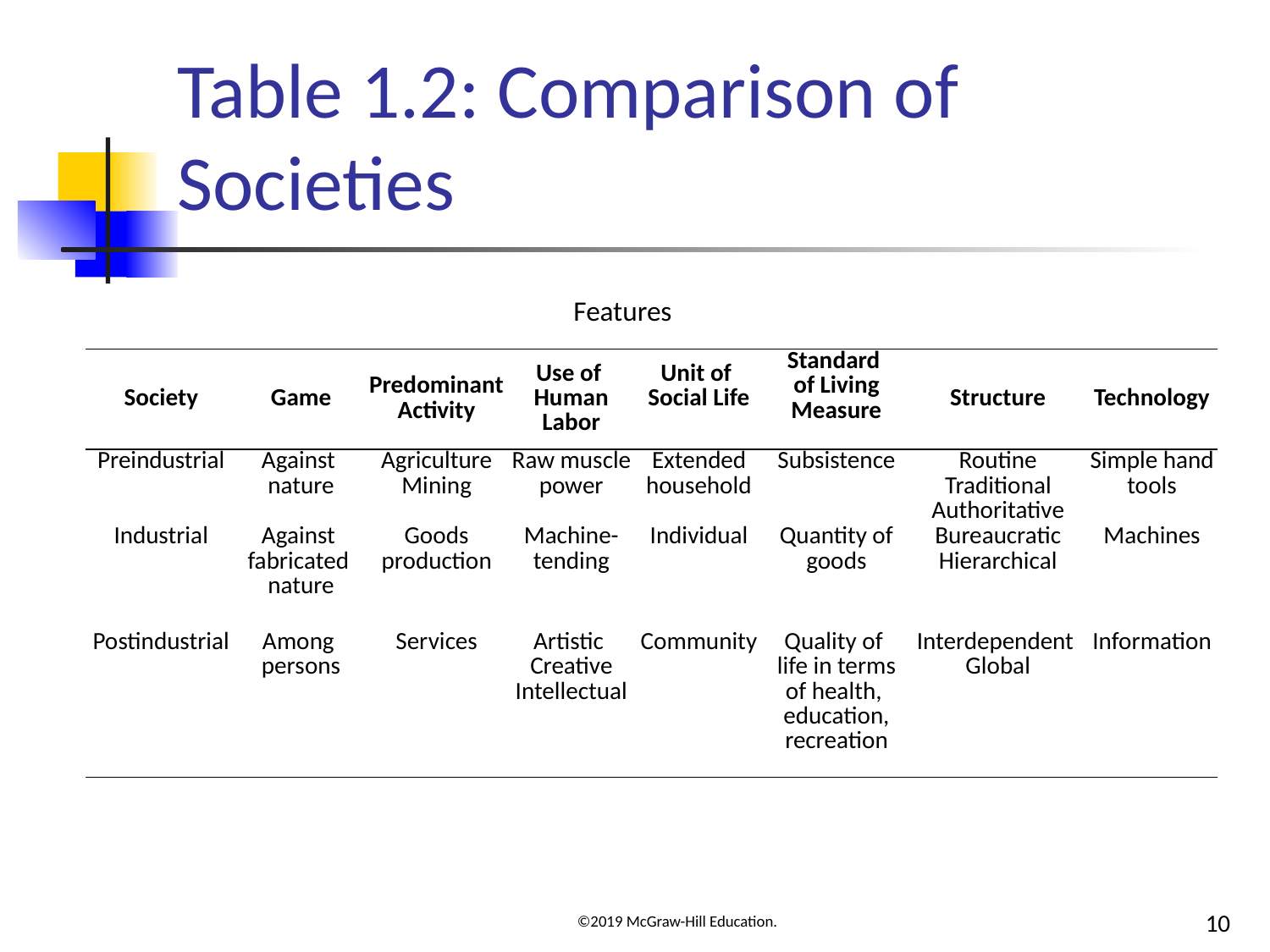

# Table 1.2: Comparison of Societies
Features
| Society | Game | Predominant Activity | Use of Human Labor | Unit of Social Life | Standard of Living Measure | Structure | Technology |
| --- | --- | --- | --- | --- | --- | --- | --- |
| Preindustrial | Against nature | Agriculture Mining | Raw muscle power | Extended household | Subsistence | Routine Traditional Authoritative | Simple hand tools |
| Industrial | Against fabricated nature | Goods production | Machine- tending | Individual | Quantity of goods | Bureaucratic Hierarchical | Machines |
| Postindustrial | Among persons | Services | Artistic Creative Intellectual | Community | Quality of life in terms of health, education, recreation | Interdependent Global | Information |